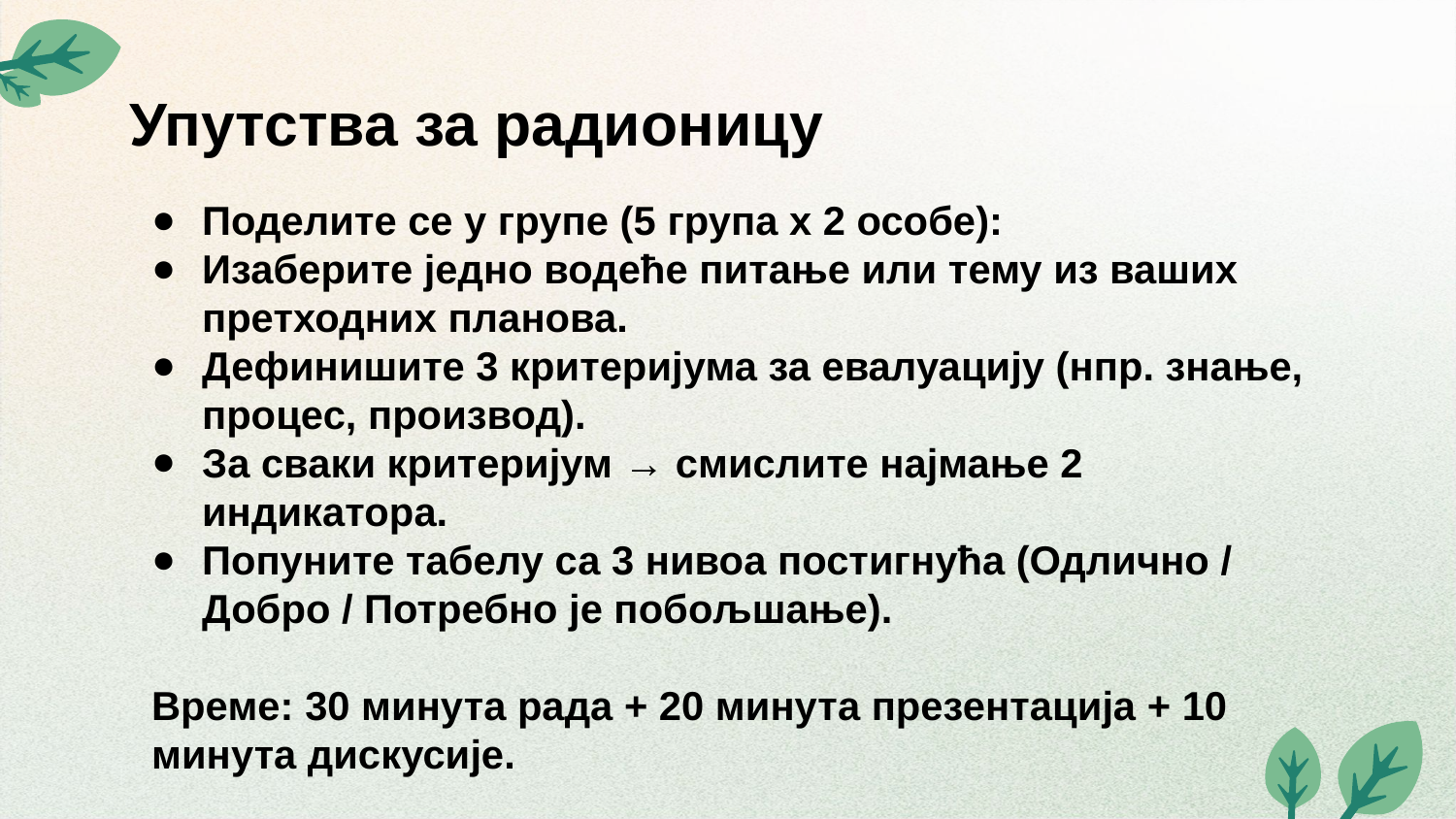

# Упутства за радионицу
Поделите се у групе (5 група x 2 особе):
Изаберите једно водеће питање или тему из ваших претходних планова.
Дефинишите 3 критеријума за евалуацију (нпр. знање, процес, производ).
За сваки критеријум → смислите најмање 2 индикатора.
Попуните табелу са 3 нивоа постигнућа (Одлично / Добро / Потребно је побољшање).

Време: 30 минута рада + 20 минута презентација + 10 минута дискусије.